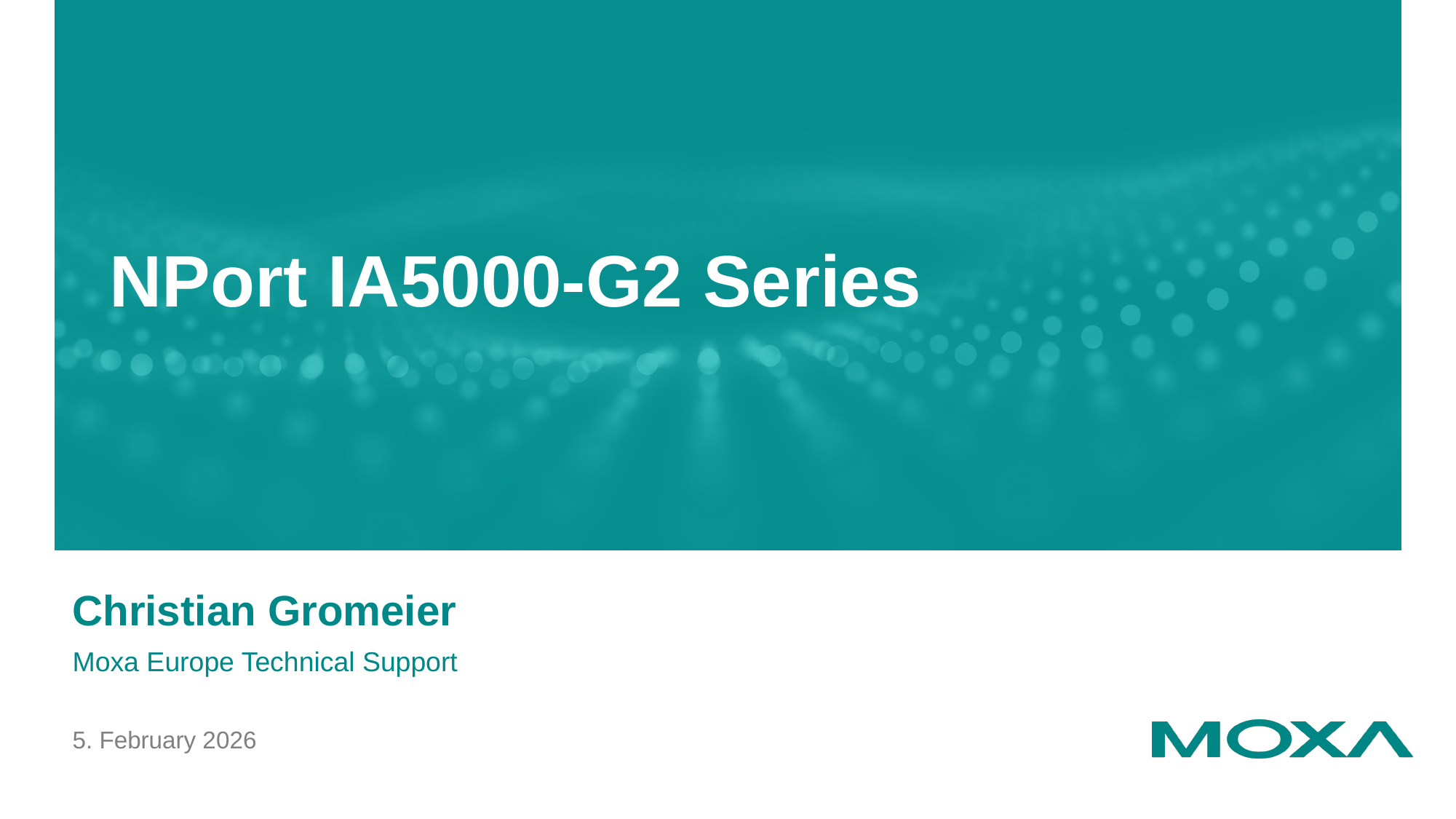

NPort IA5000-G2 Series
Christian Gromeier
Moxa Europe Technical Support
5. February 2026